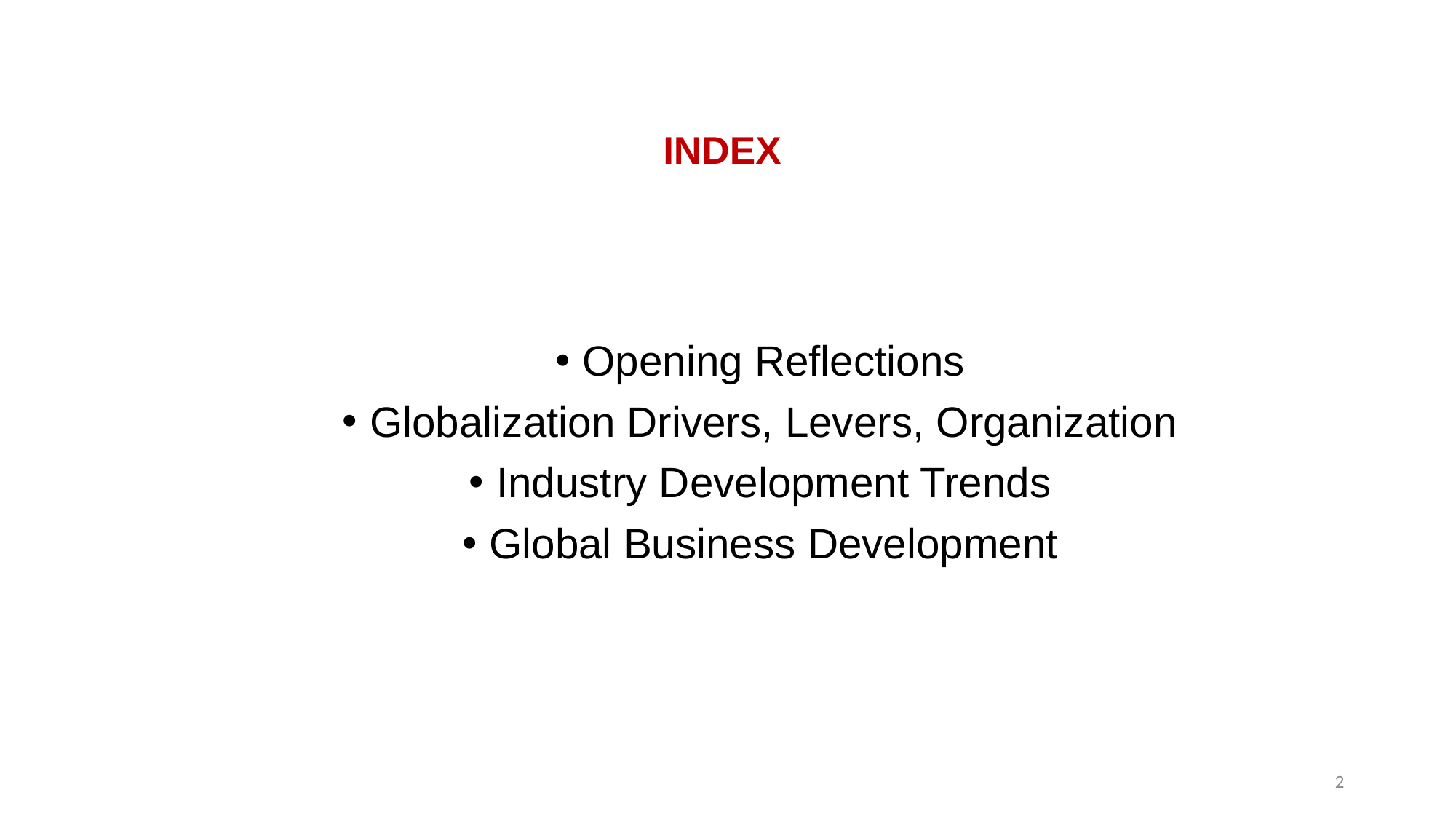

# INDEX

Opening Reflections
Globalization Drivers, Levers, Organization
Industry Development Trends
Global Business Development

2